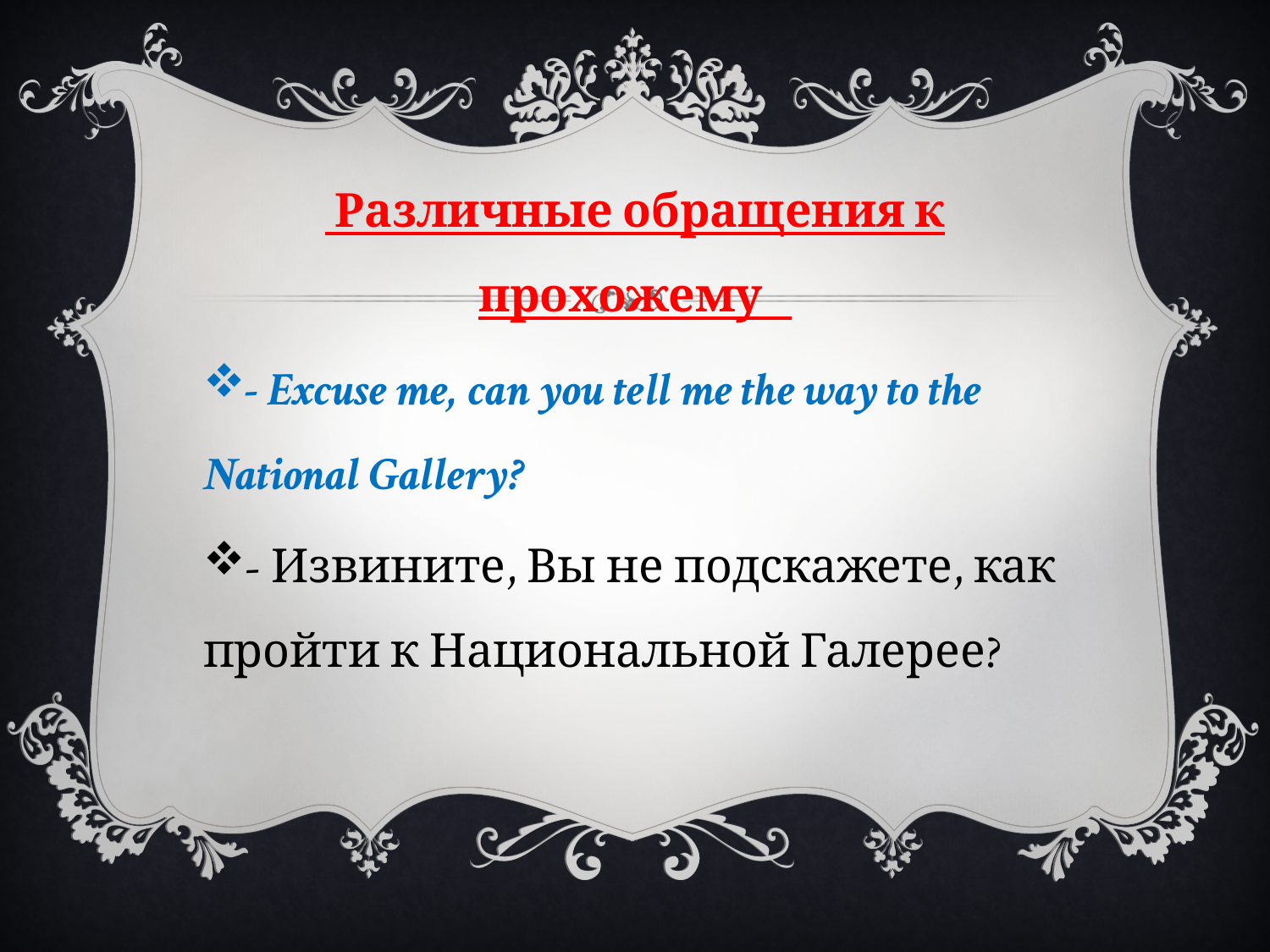

Различные обращения к прохожему
- Excuse me, can you tell me the way to the National Gallery?
- Извините, Вы не подскажете, как пройти к Национальной Галерее?

#